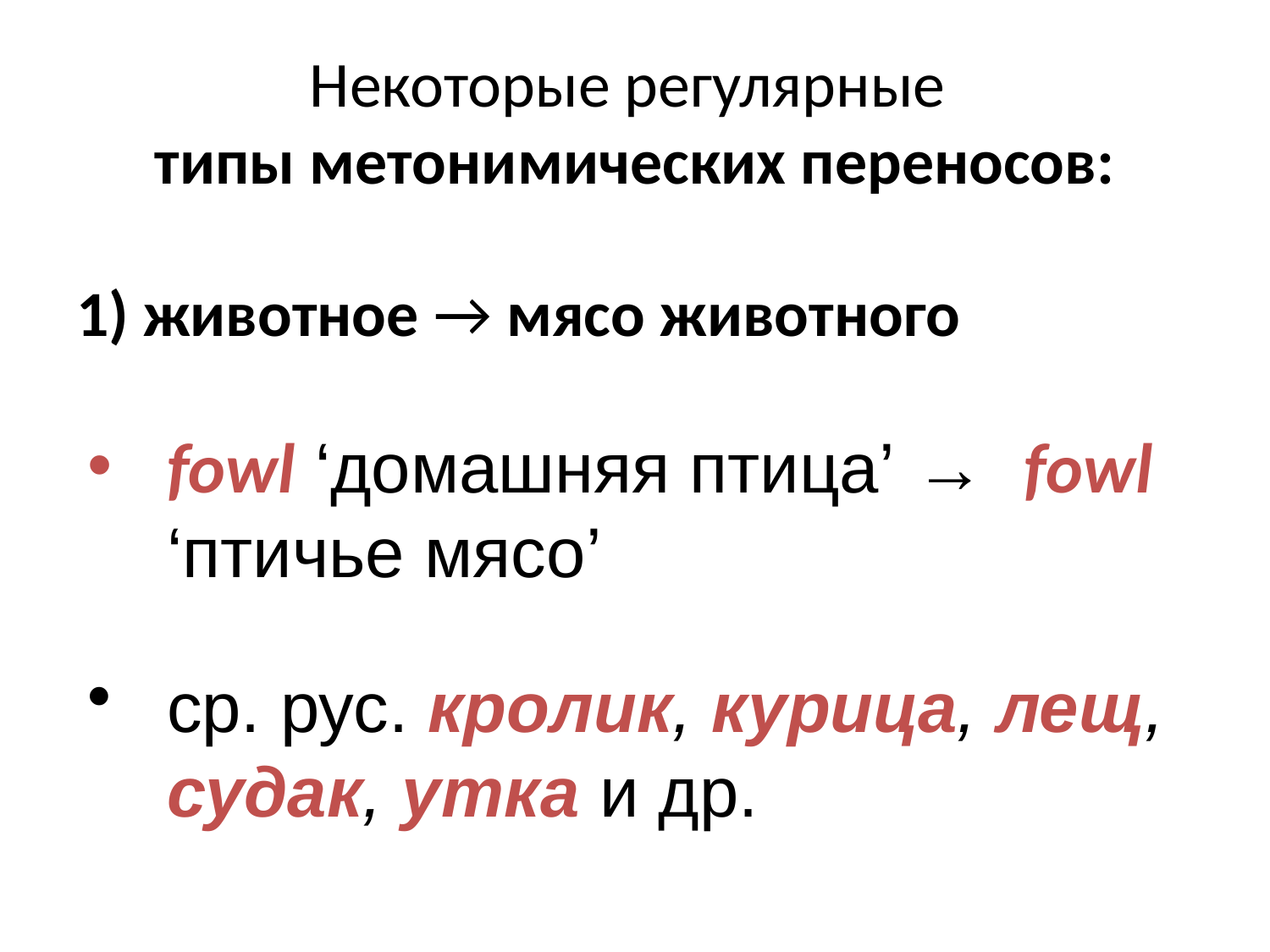

# Некоторые регулярные типы метонимических переносов:
1) животное → мясо животного
fowl ‘домашняя птица’ →  fowl ‘птичье мясо’
ср. рус. кролик, курица, лещ, судак, утка и др.